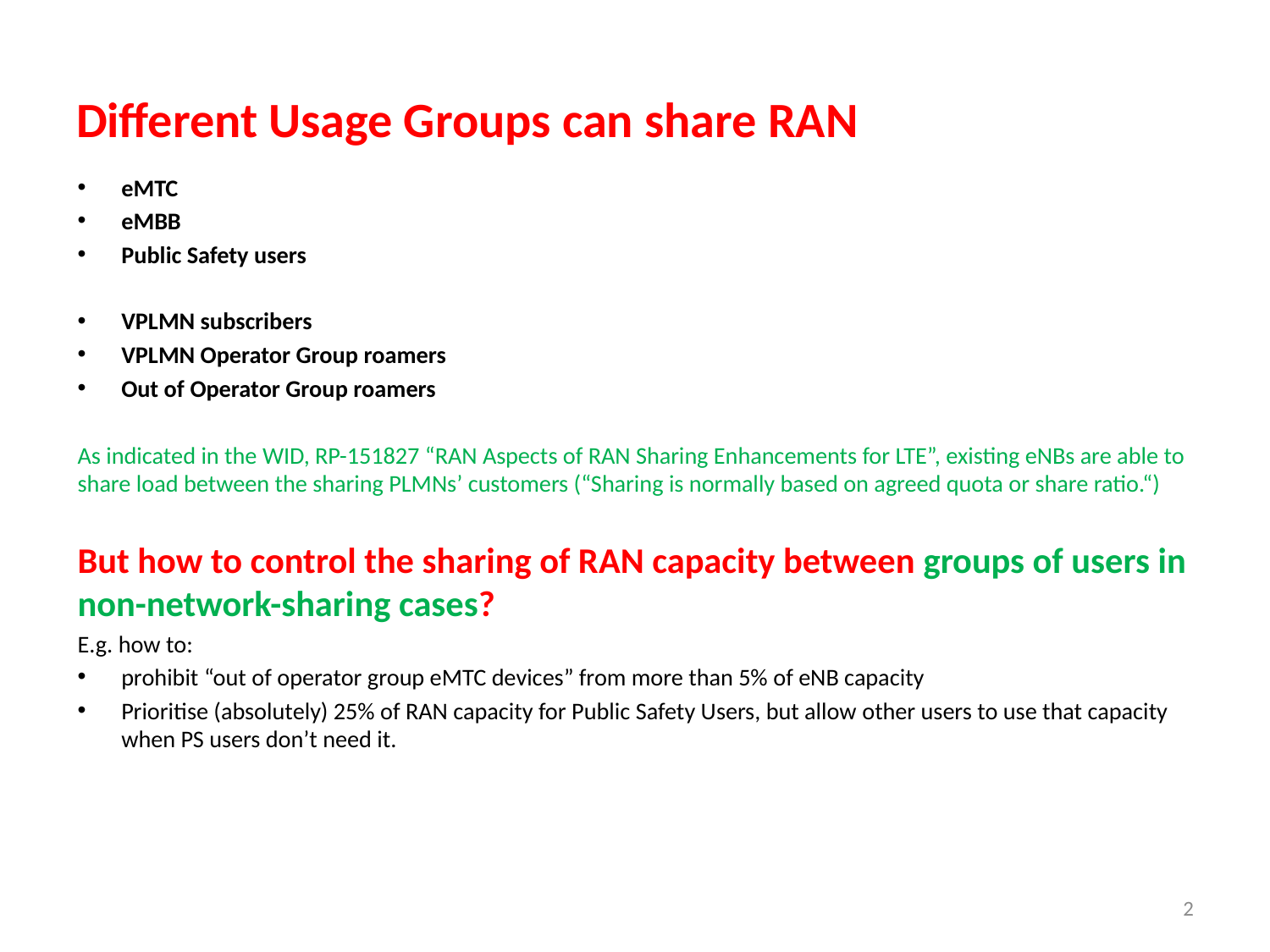

# Different Usage Groups can share RAN
eMTC
eMBB
Public Safety users

VPLMN subscribers
VPLMN Operator Group roamers
Out of Operator Group roamers

As indicated in the WID, RP-151827 “RAN Aspects of RAN Sharing Enhancements for LTE”, existing eNBs are able to share load between the sharing PLMNs’ customers (“Sharing is normally based on agreed quota or share ratio.“)

But how to control the sharing of RAN capacity between groups of users in non-network-sharing cases?
E.g. how to:
prohibit “out of operator group eMTC devices” from more than 5% of eNB capacity
Prioritise (absolutely) 25% of RAN capacity for Public Safety Users, but allow other users to use that capacity when PS users don’t need it.

2